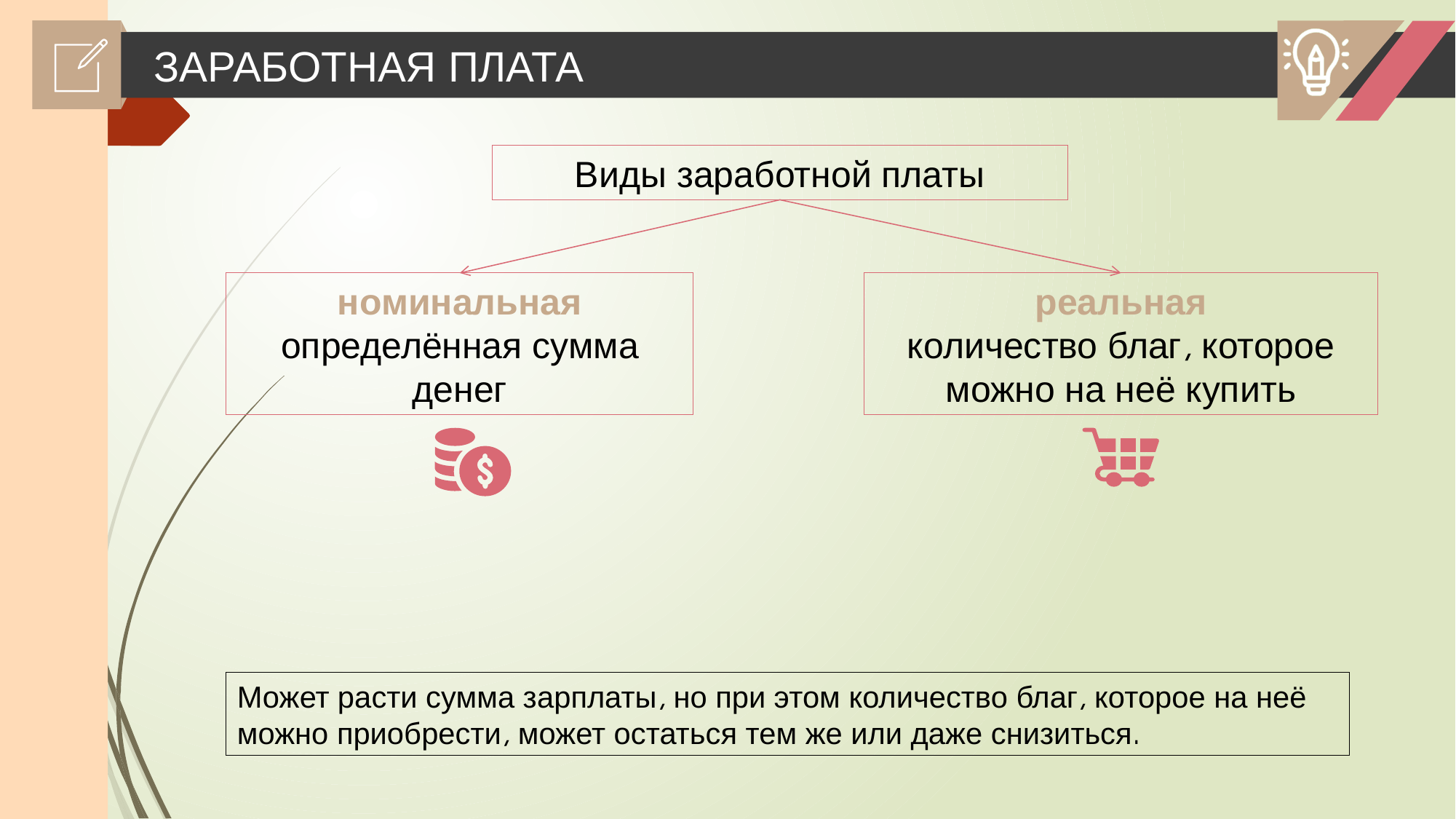

ЗАРАБОТНАЯ ПЛАТА

Виды заработной платы
номинальная
определённая сумма денег
реальная
количество благ, которое можно на неё купить

Может расти сумма зарплаты, но при этом количество благ, которое на неё можно приобрести, может остаться тем же или даже снизиться.